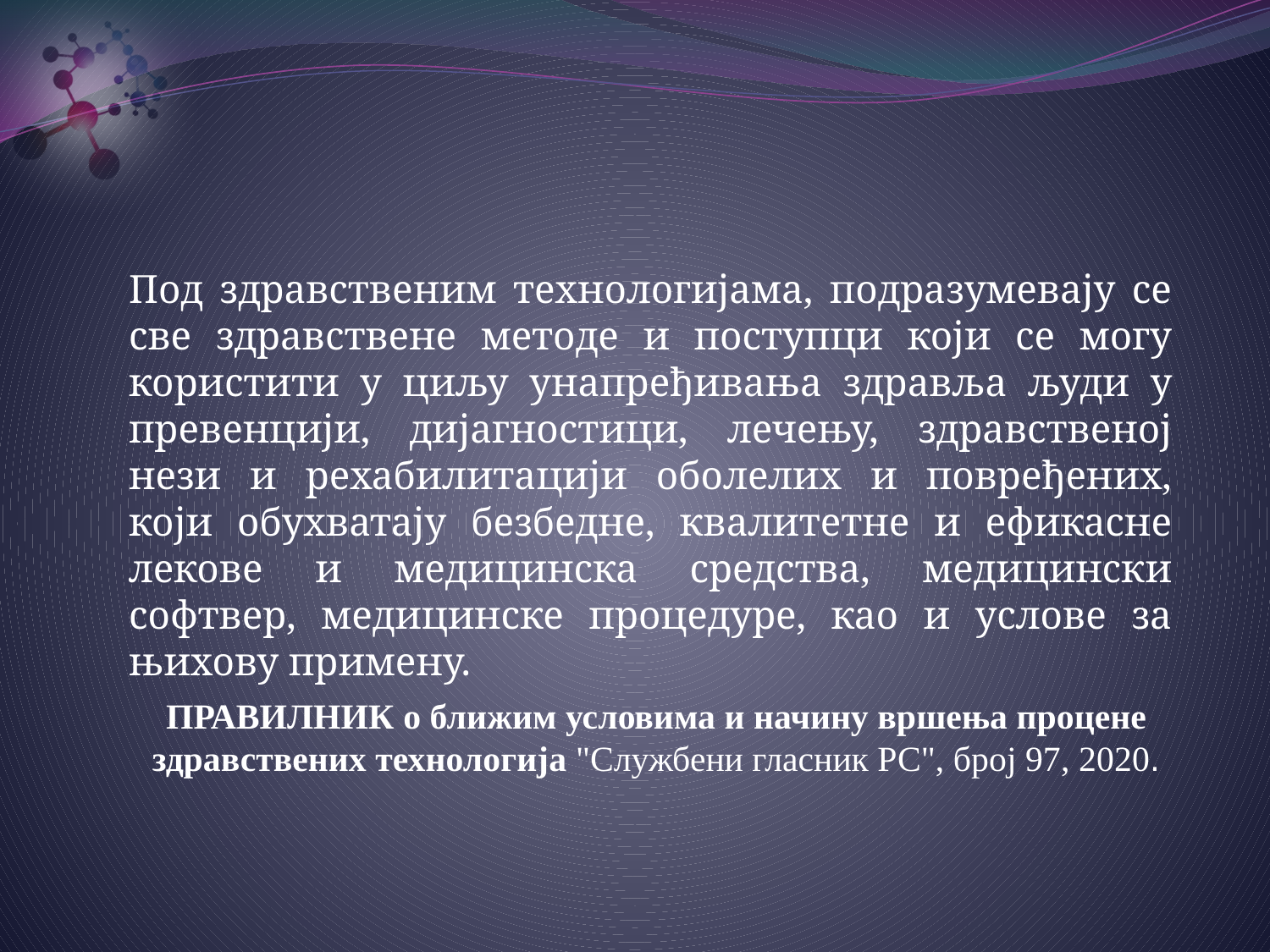

Под здравственим технологијама, подразумевају се све здравствене методе и поступци који се могу користити у циљу унапређивања здравља људи у превенцији, дијагностици, лечењу, здравственој нези и рехабилитацији оболелих и повређених, који обухватају безбедне, квалитетне и ефикасне лекове и медицинска средства, медицински софтвер, медицинске процедуре, као и услове за њихову примену.
ПРАВИЛНИК о ближим условима и начину вршења процене здравствених технологија "Службени гласник РС", број 97, 2020.